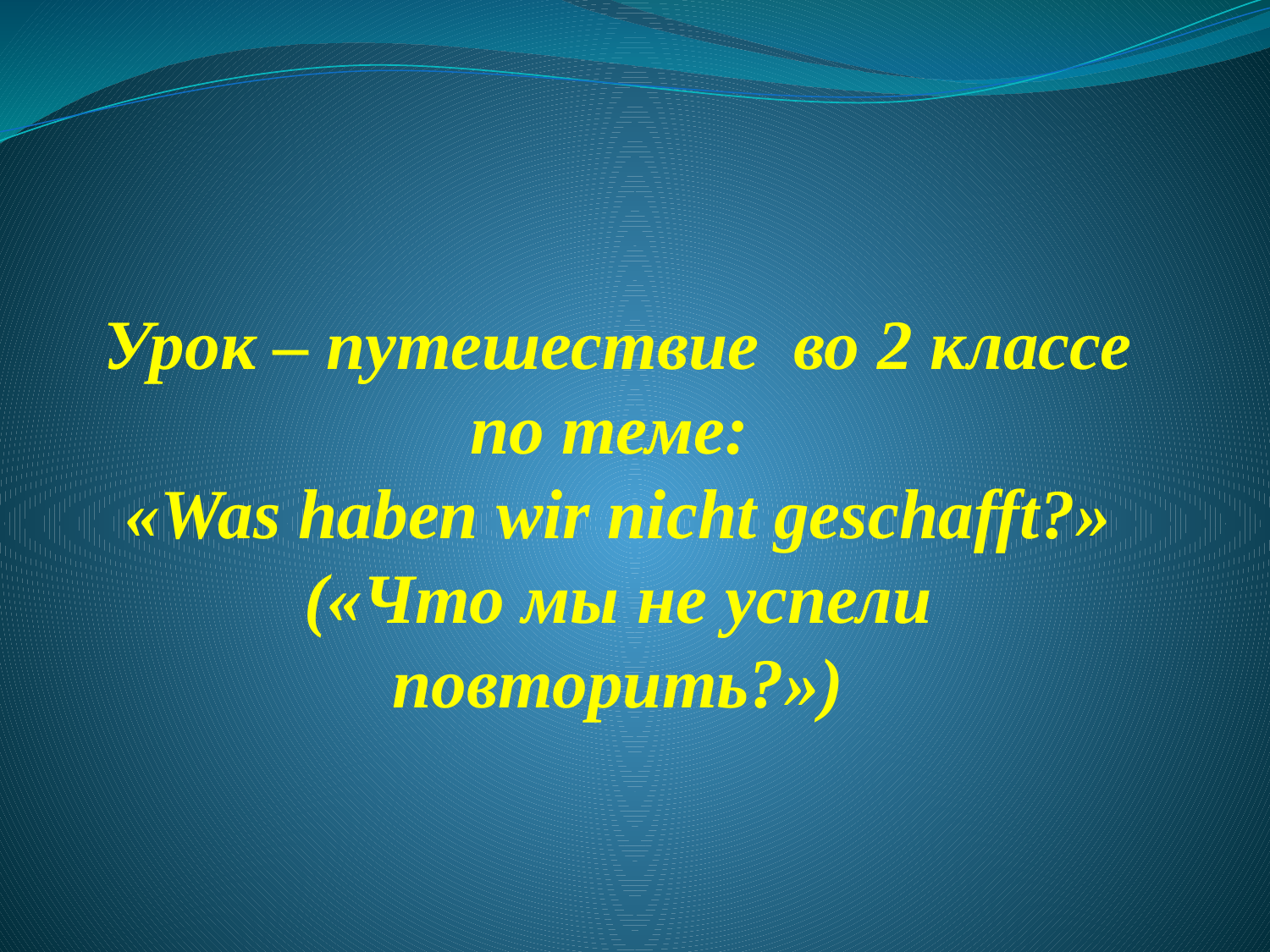

# Урок – путешествие  во 2 классе по теме: «Was haben wir nicht geschafft?» («Что мы не успели повторить?»)